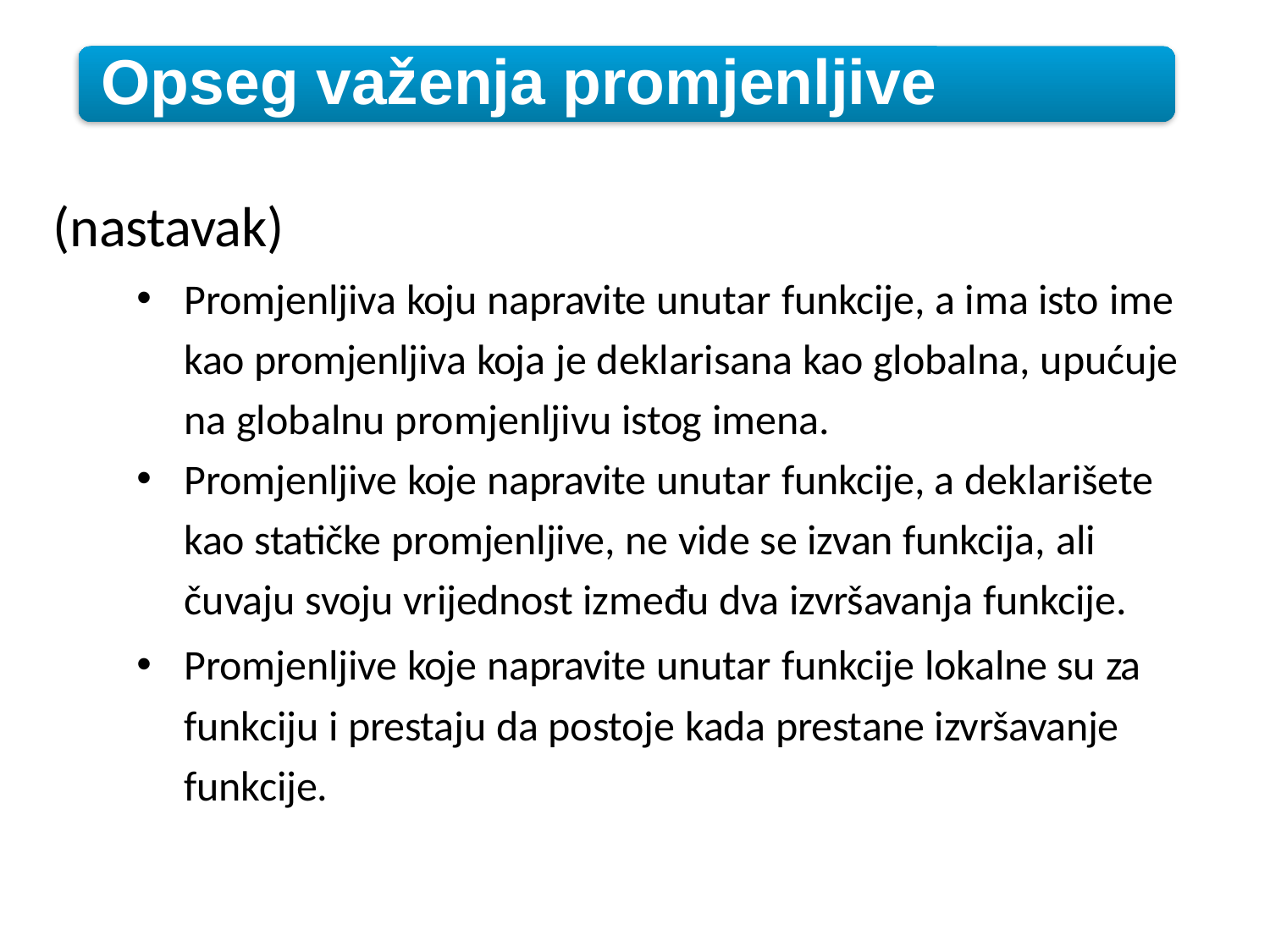

Opseg važenja promjenljive
(nastavak)
Promjenljiva koju napravite unutar funkcije, a ima isto ime kao promjenljiva koja je deklarisana kao globalna, upućuje na globalnu promjenljivu istog imena.
Promjenljive koje napravite unutar funkcije, a deklarišete kao statičke promjenljive, ne vide se izvan funkcija, ali čuvaju svoju vrijednost između dva izvršavanja funkcije.
Promjenljive koje napravite unutar funkcije lokalne su za funkciju i prestaju da postoje kada prestane izvršavanje funkcije.